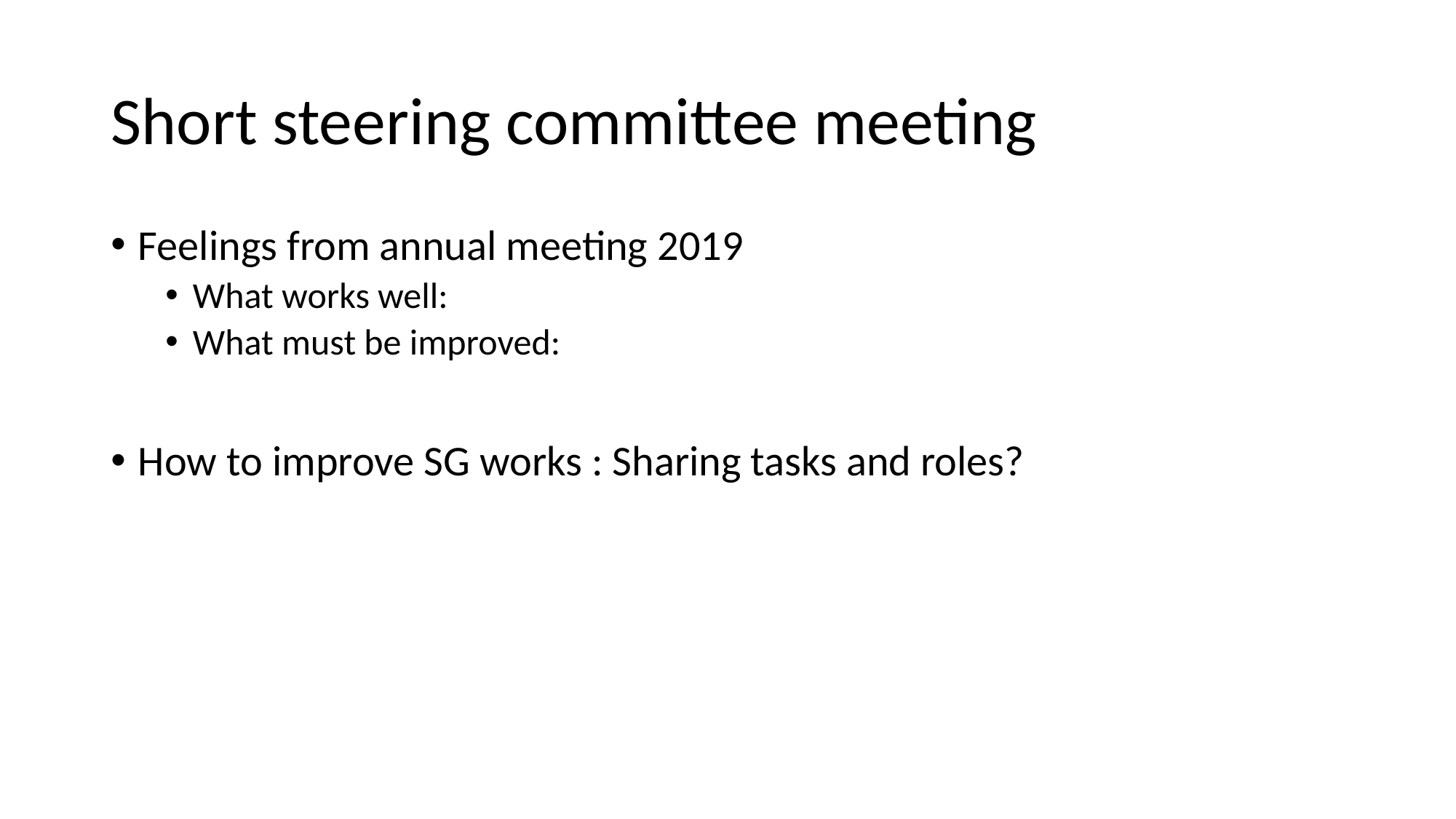

# Short steering committee meeting
Feelings from annual meeting 2019
What works well:
What must be improved:

How to improve SG works : Sharing tasks and roles?